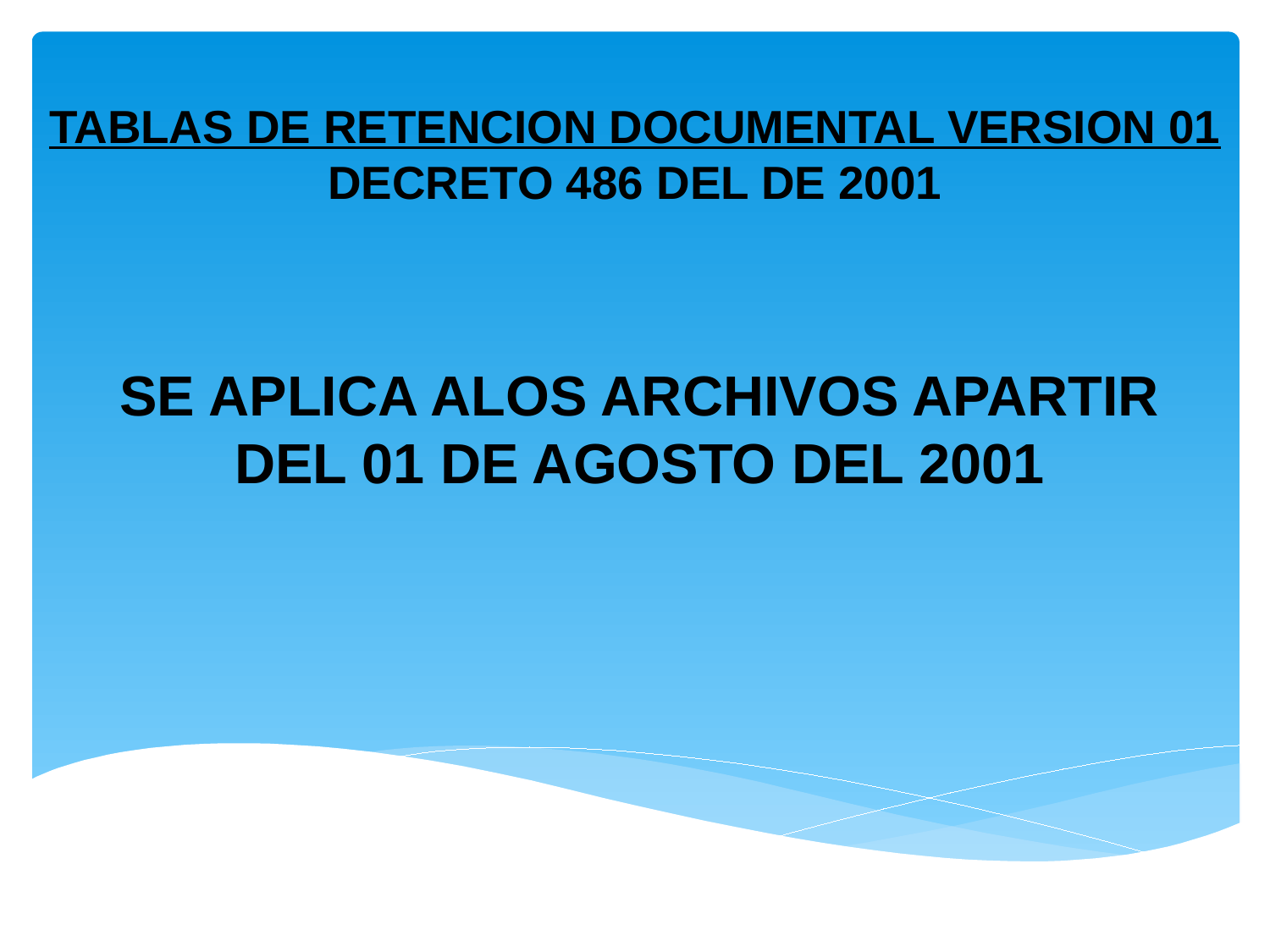

# TABLAS DE RETENCION DOCUMENTAL VERSION 01 DECRETO 486 DEL DE 2001

SE APLICA ALOS ARCHIVOS APARTIR DEL 01 DE AGOSTO DEL 2001